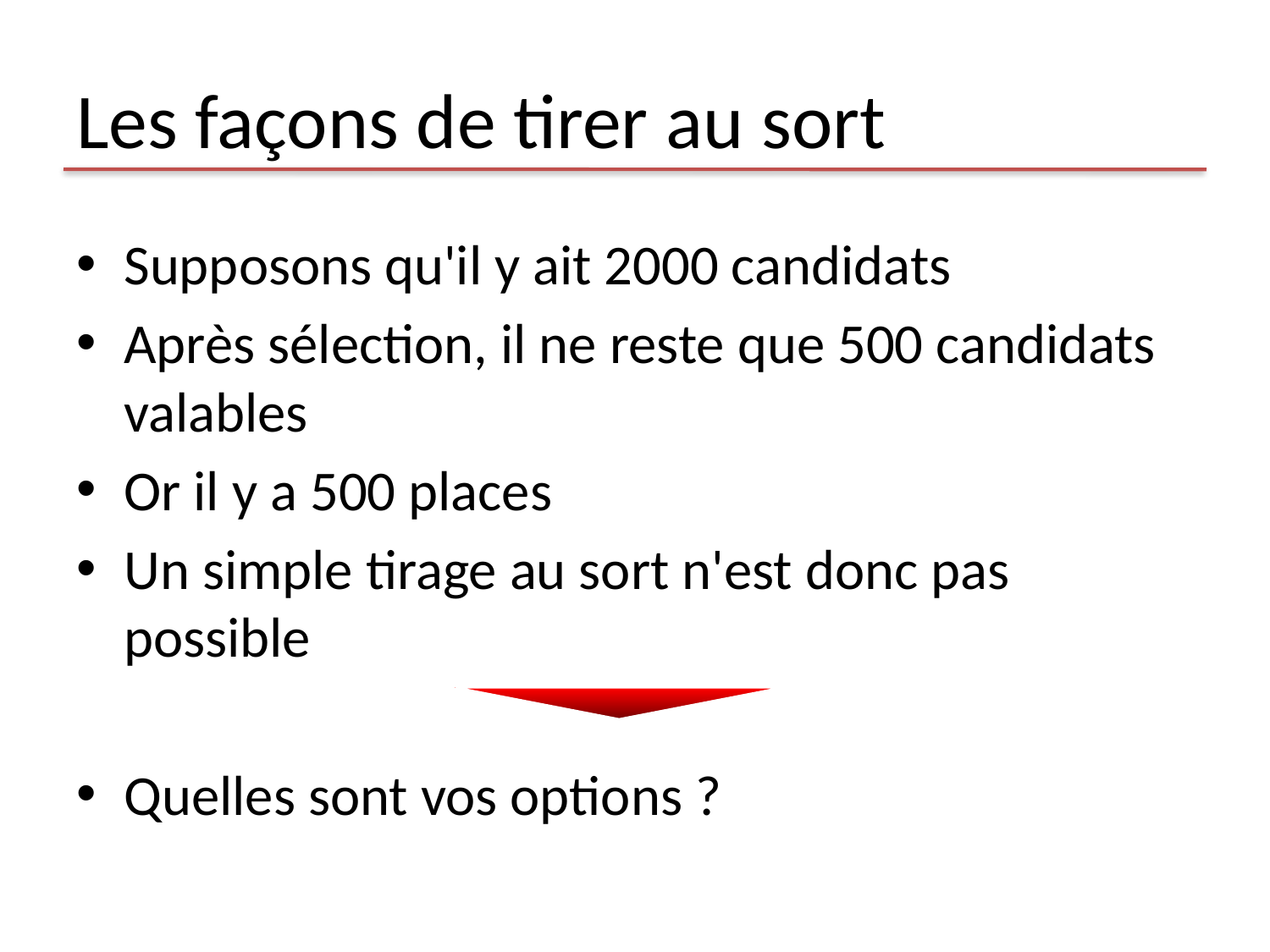

# Les façons de tirer au sort
Supposons qu'il y ait 2000 candidats
Après sélection, il ne reste que 500 candidats valables
Or il y a 500 places
Un simple tirage au sort n'est donc pas possible

Quelles sont vos options ?